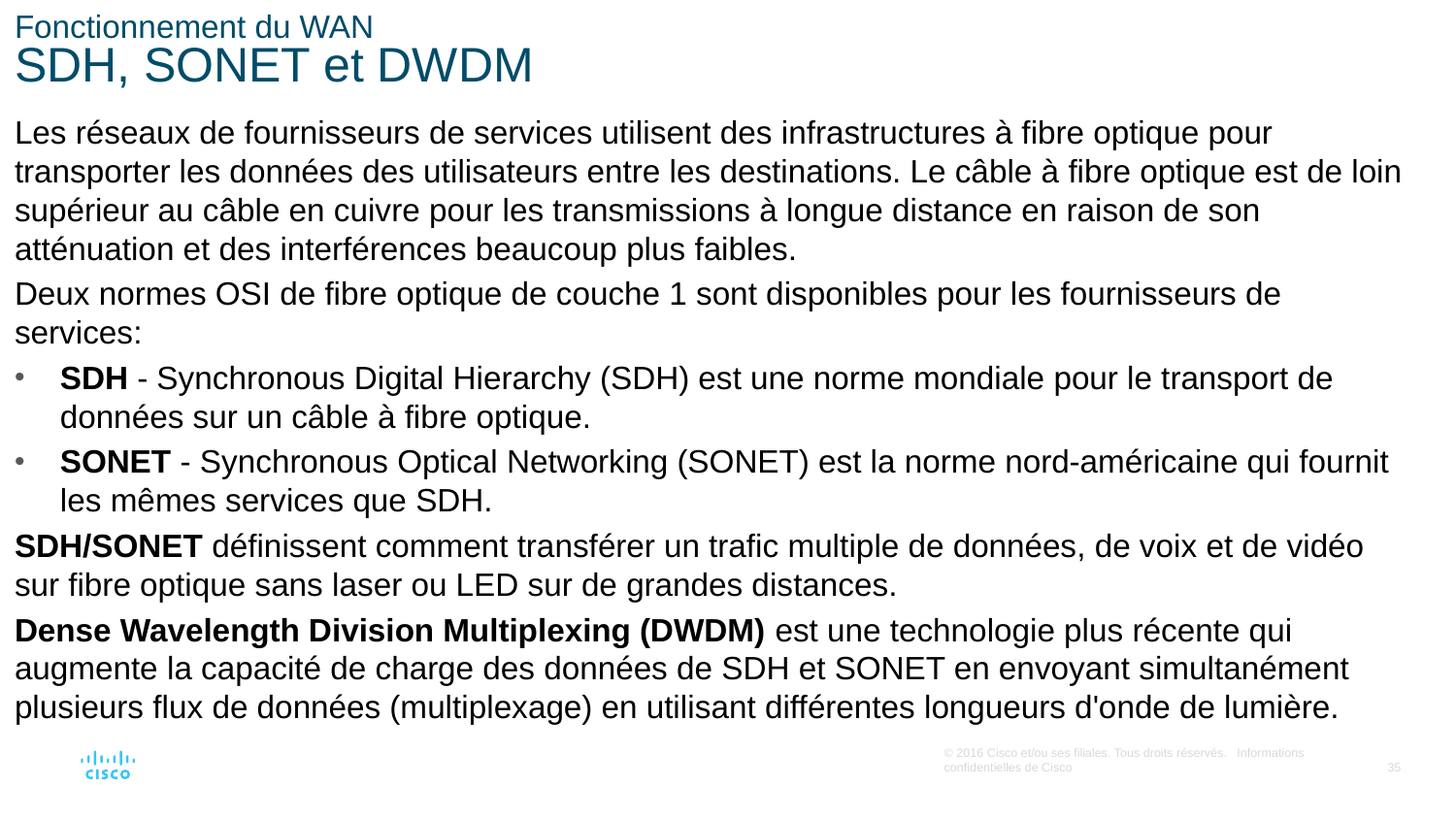

# Fonctionnement du WAN SDH, SONET et DWDM
Les réseaux de fournisseurs de services utilisent des infrastructures à fibre optique pour transporter les données des utilisateurs entre les destinations. Le câble à fibre optique est de loin supérieur au câble en cuivre pour les transmissions à longue distance en raison de son atténuation et des interférences beaucoup plus faibles.
Deux normes OSI de fibre optique de couche 1 sont disponibles pour les fournisseurs de services:
SDH - Synchronous Digital Hierarchy (SDH) est une norme mondiale pour le transport de données sur un câble à fibre optique.
SONET - Synchronous Optical Networking (SONET) est la norme nord-américaine qui fournit les mêmes services que SDH.
SDH/SONET définissent comment transférer un trafic multiple de données, de voix et de vidéo sur fibre optique sans laser ou LED sur de grandes distances.
Dense Wavelength Division Multiplexing (DWDM) est une technologie plus récente qui augmente la capacité de charge des données de SDH et SONET en envoyant simultanément plusieurs flux de données (multiplexage) en utilisant différentes longueurs d'onde de lumière.